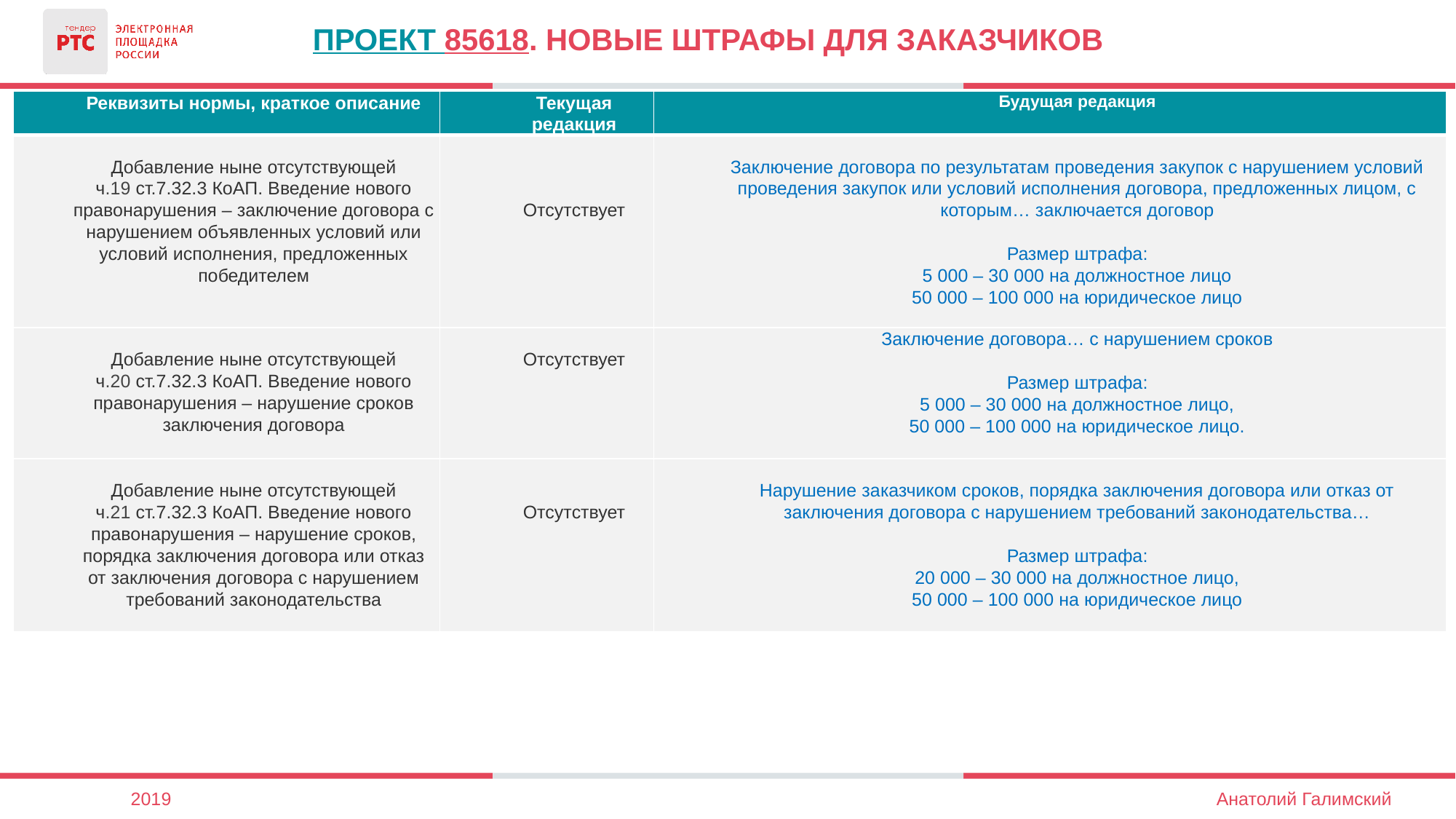

# Проект 85618. новые штрафы для заказчиков

| Реквизиты нормы, краткое описание | Текущая редакция | Будущая редакция |
| --- | --- | --- |
| Добавление ныне отсутствующей ч.19 ст.7.32.3 КоАП. Введение нового правонарушения – заключение договора с нарушением объявленных условий или условий исполнения, предложенных победителем | Отсутствует | Заключение договора по результатам проведения закупок с нарушением условий проведения закупок или условий исполнения договора, предложенных лицом, с которым… заключается договор Размер штрафа: 5 000 – 30 000 на должностное лицо 50 000 – 100 000 на юридическое лицо |
| Добавление ныне отсутствующей ч.20 ст.7.32.3 КоАП. Введение нового правонарушения – нарушение сроков заключения договора | Отсутствует | Заключение договора… с нарушением сроков Размер штрафа: 5 000 – 30 000 на должностное лицо, 50 000 – 100 000 на юридическое лицо. |
| Добавление ныне отсутствующей ч.21 ст.7.32.3 КоАП. Введение нового правонарушения – нарушение сроков, порядка заключения договора или отказ от заключения договора с нарушением требований законодательства | Отсутствует | Нарушение заказчиком сроков, порядка заключения договора или отказ от заключения договора с нарушением требований законодательства… Размер штрафа: 20 000 – 30 000 на должностное лицо, 50 000 – 100 000 на юридическое лицо |

2019
Анатолий Галимский